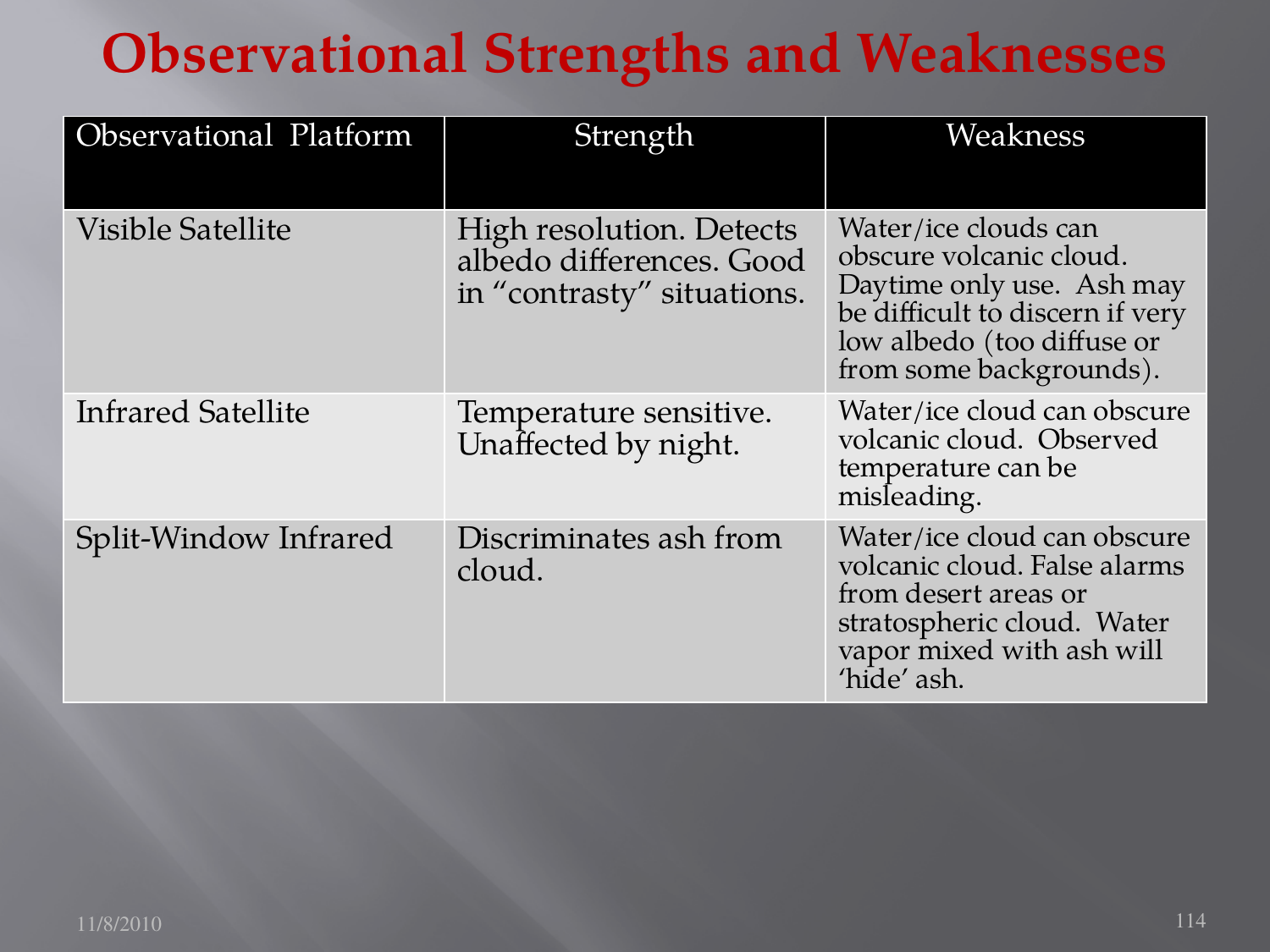

# Observational Strengths and Weaknesses
| Observational Platform | Strength | Weakness |
| --- | --- | --- |
| Visible Satellite | High resolution. Detects albedo differences. Good in “contrasty” situations. | Water/ice clouds can obscure volcanic cloud. Daytime only use. Ash may be difficult to discern if very low albedo (too diffuse or from some backgrounds). |
| Infrared Satellite | Temperature sensitive. Unaffected by night. | Water/ice cloud can obscure volcanic cloud. Observed temperature can be misleading. |
| Split-Window Infrared | Discriminates ash from cloud. | Water/ice cloud can obscure volcanic cloud. False alarms from desert areas or stratospheric cloud. Water vapor mixed with ash will ‘hide’ ash. |
11/8/2010
114